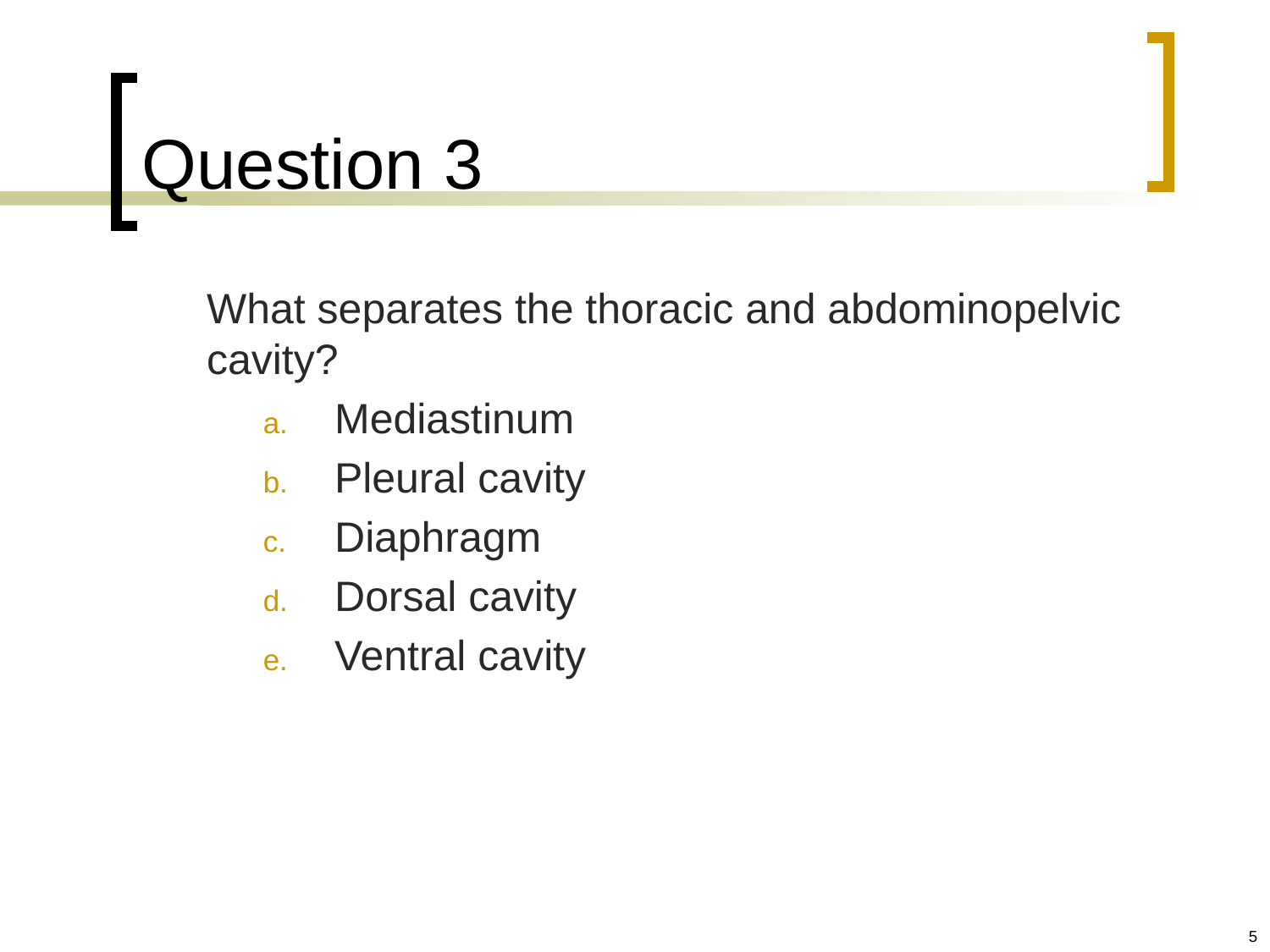

# Question 3
	What separates the thoracic and abdominopelvic cavity?
Mediastinum
Pleural cavity
Diaphragm
Dorsal cavity
Ventral cavity